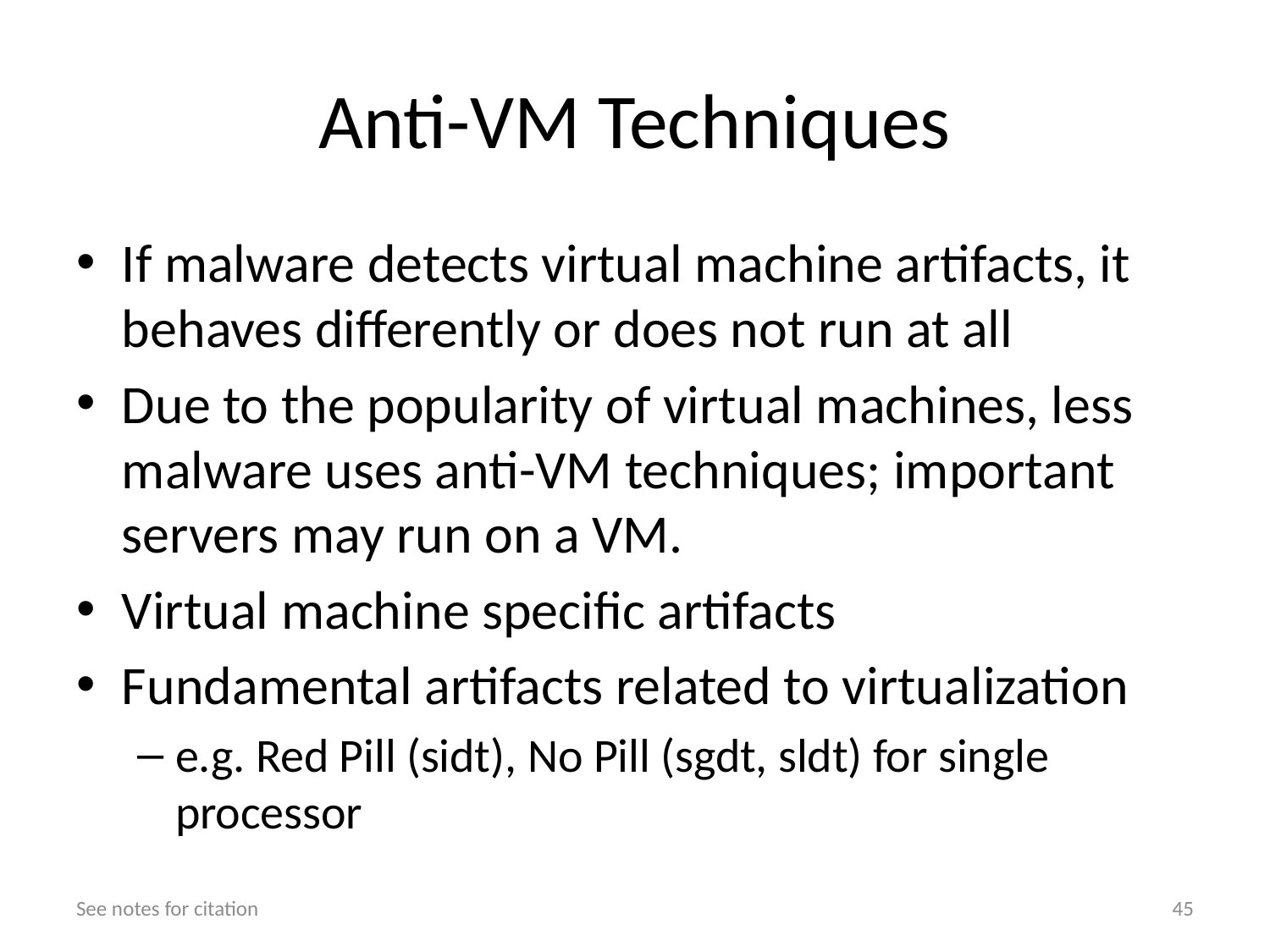

# Anti-VM Techniques
If malware detects virtual machine artifacts, it behaves differently or does not run at all
Due to the popularity of virtual machines, less malware uses anti-VM techniques; important servers may run on a VM.
Virtual machine specific artifacts
Fundamental artifacts related to virtualization
e.g. Red Pill (sidt), No Pill (sgdt, sldt) for single processor

See notes for citation
45